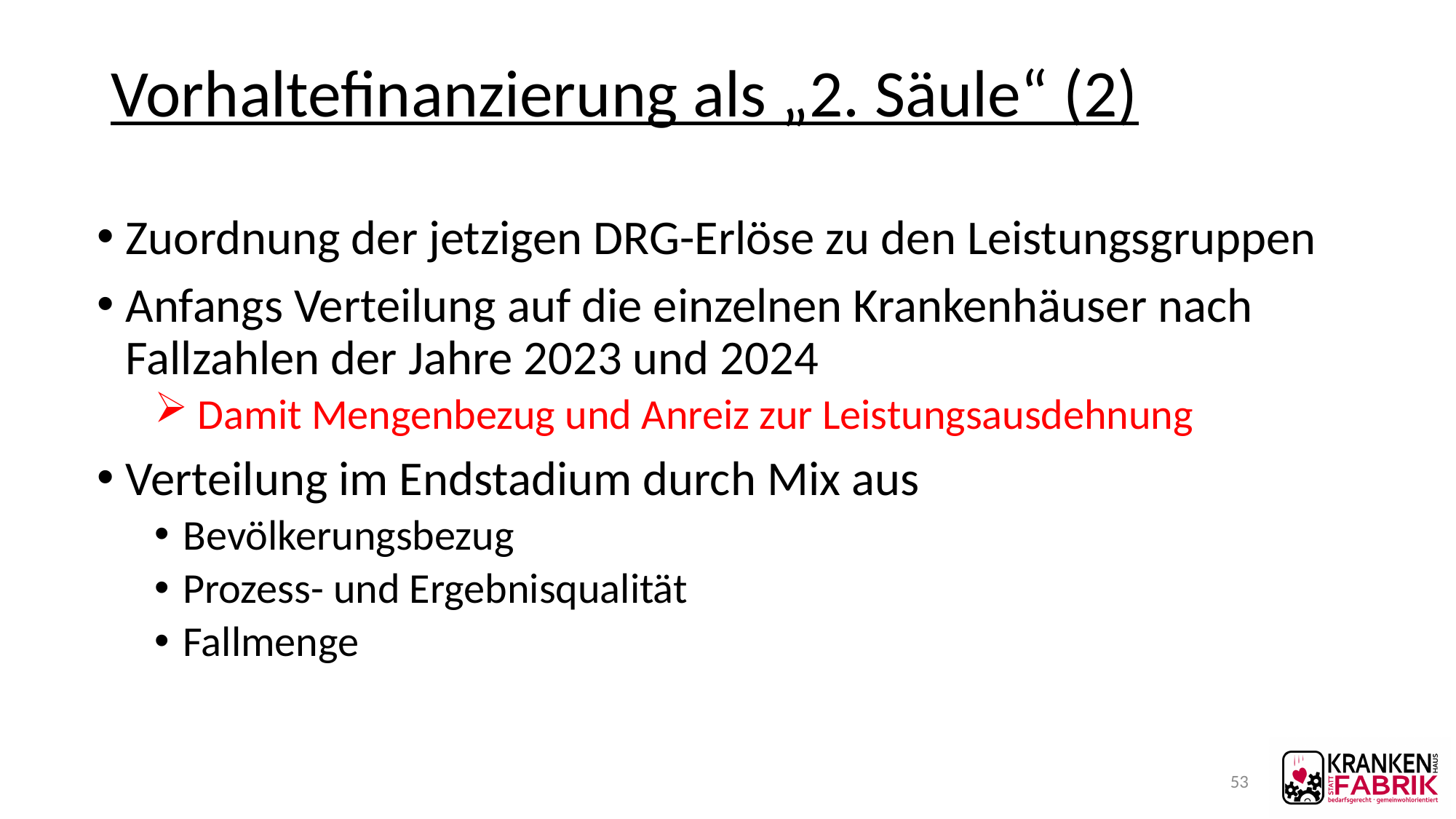

# Vorhaltefinanzierung als „2. Säule“ (2)
Zuordnung der jetzigen DRG-Erlöse zu den Leistungsgruppen
Anfangs Verteilung auf die einzelnen Krankenhäuser nach Fallzahlen der Jahre 2023 und 2024
 Damit Mengenbezug und Anreiz zur Leistungsausdehnung
Verteilung im Endstadium durch Mix aus
Bevölkerungsbezug
Prozess- und Ergebnisqualität
Fallmenge
53